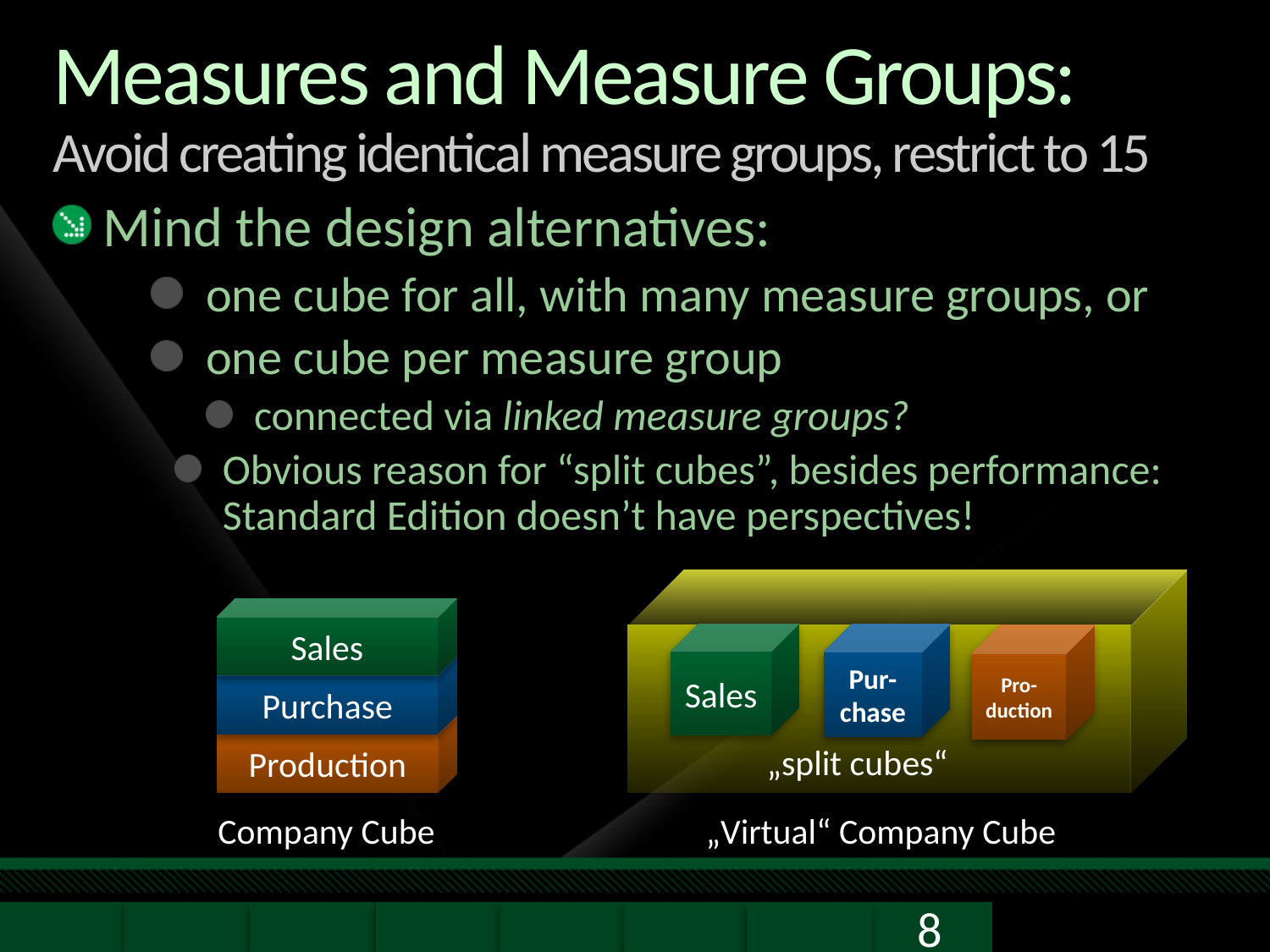

# Measures and Measure Groups: Avoid creating identical measure groups, restrict to 15
Mind the design alternatives:
one cube for all, with many measure groups, or
one cube per measure group
connected via linked measure groups?
Obvious reason for “split cubes”, besides performance: Standard Edition doesn’t have perspectives!

„Virtual“ Company Cube
Sales
Purchase
Production
Company Cube
Sales
Pur-chase
Pro-duction
„split cubes“

8